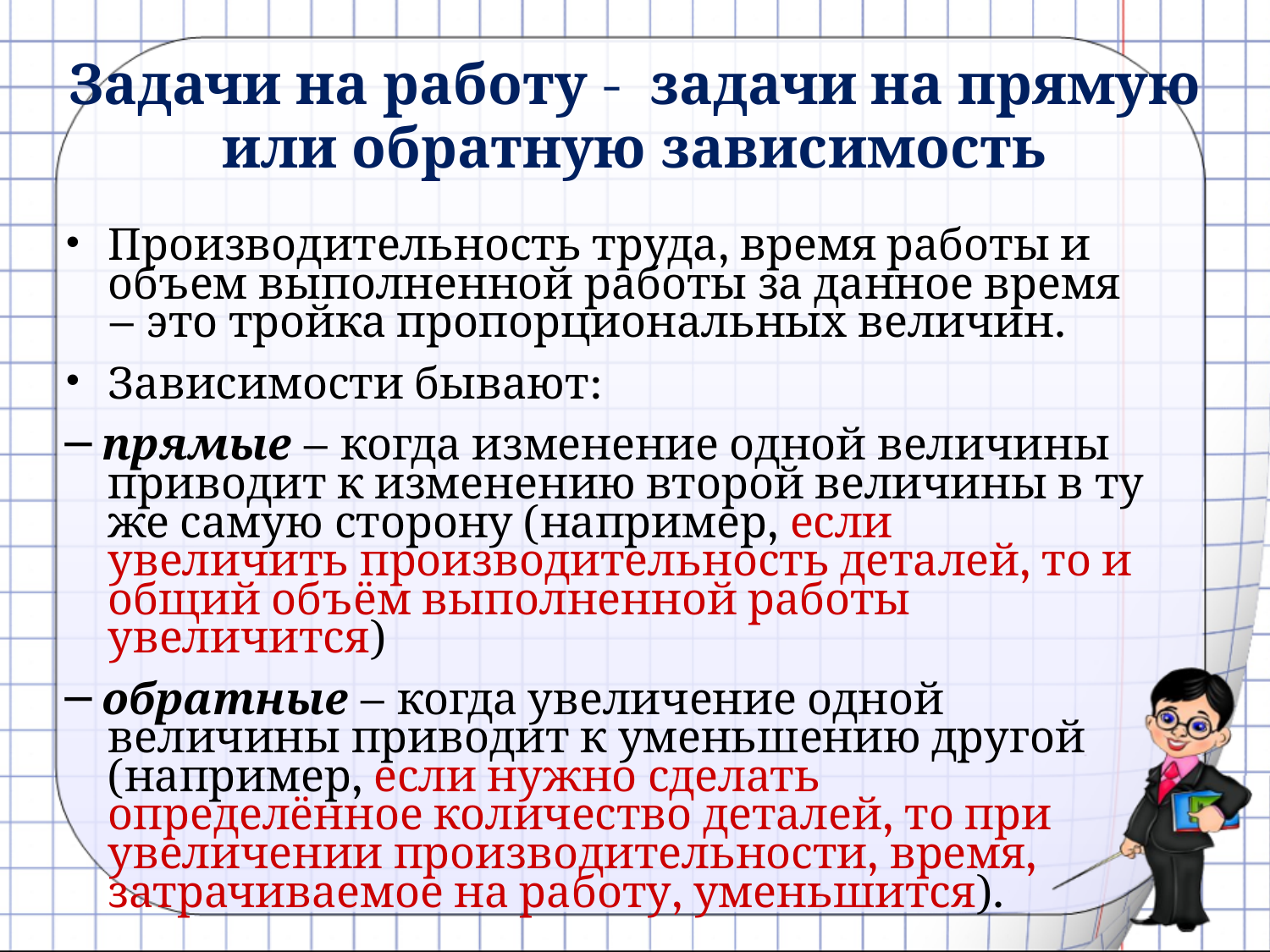

# Задачи на работу -  задачи на прямую или обратную зависимость
Производительность труда, время работы и объем выполненной работы за данное время – это тройка пропорциональных величин.
Зависимости бывают:
─ прямые – когда изменение одной величины приводит к изменению второй величины в ту же самую сторону (например, если увеличить производительность деталей, то и общий объём выполненной работы увеличится)
─ обратные – когда увеличение одной величины приводит к уменьшению другой (например, если нужно сделать определённое количество деталей, то при увеличении производительности, время, затрачиваемое на работу, уменьшится).